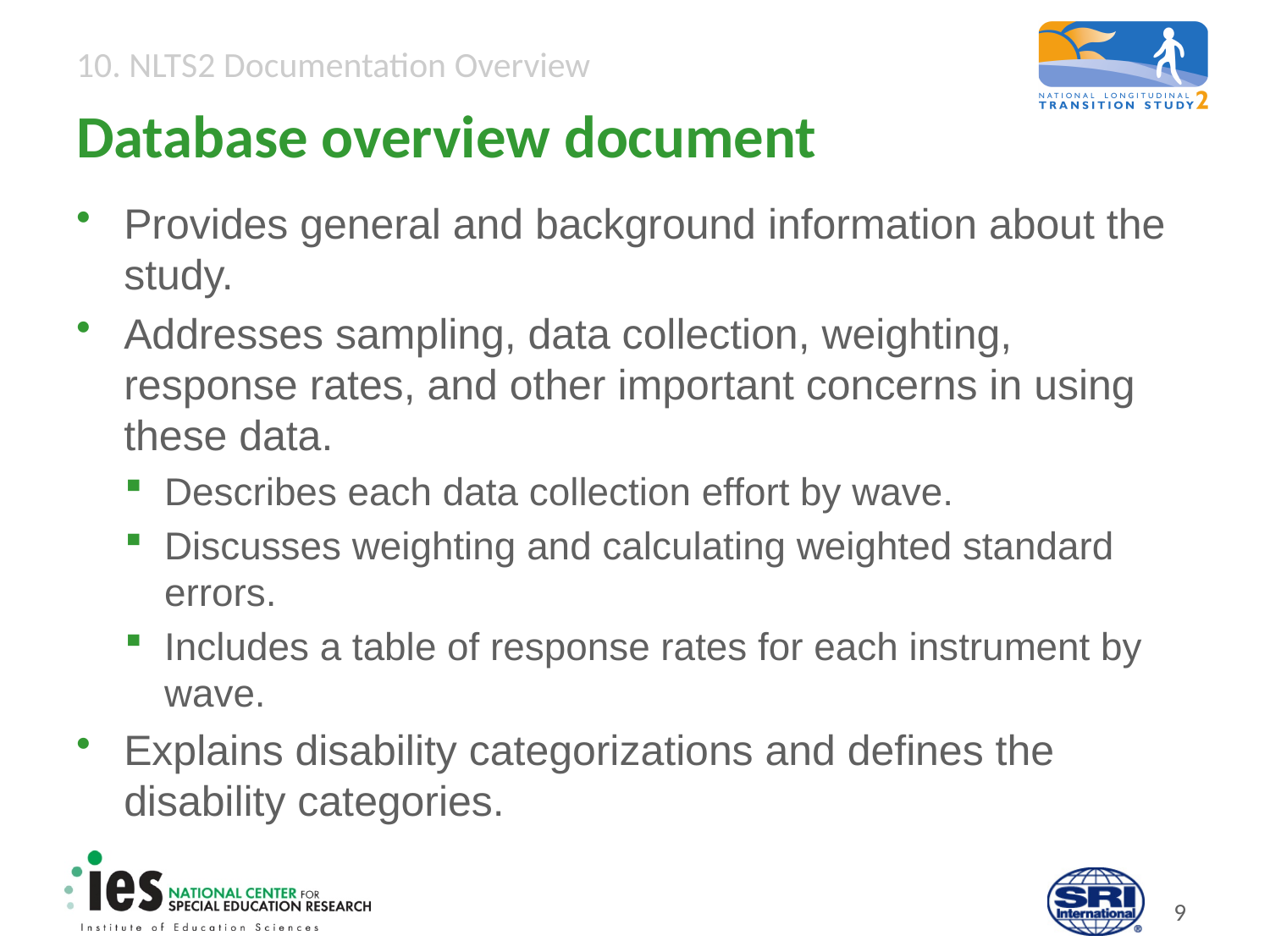

# Database overview document
Provides general and background information about the study.
Addresses sampling, data collection, weighting, response rates, and other important concerns in using these data.
Describes each data collection effort by wave.
Discusses weighting and calculating weighted standard errors.
Includes a table of response rates for each instrument by wave.
Explains disability categorizations and defines the disability categories.
9